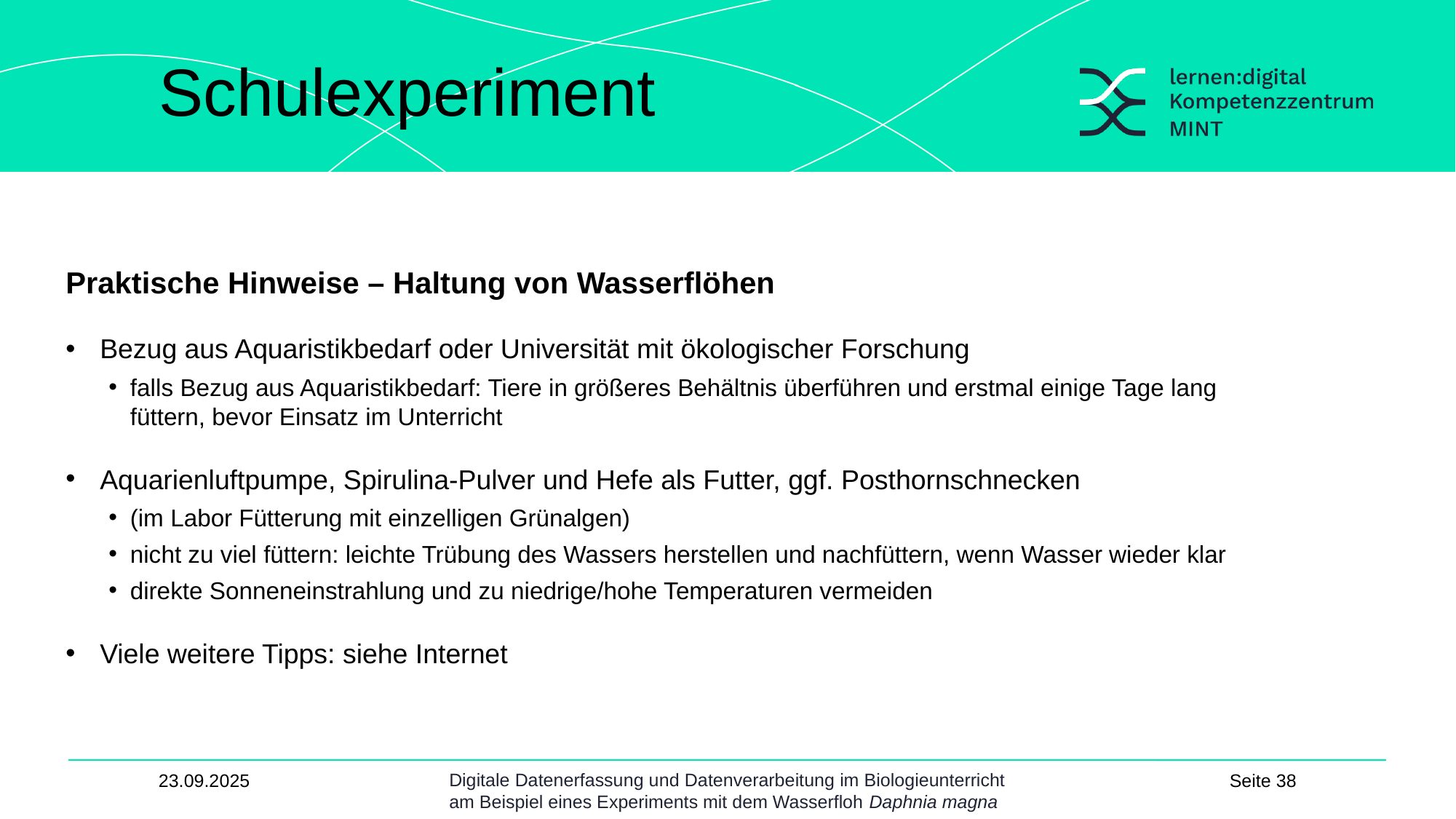

# Schulexperiment
Praktische Hinweise – Haltung von Wasserflöhen
Bezug aus Aquaristikbedarf oder Universität mit ökologischer Forschung
falls Bezug aus Aquaristikbedarf: Tiere in größeres Behältnis überführen und erstmal einige Tage lang füttern, bevor Einsatz im Unterricht
Aquarienluftpumpe, Spirulina-Pulver und Hefe als Futter, ggf. Posthornschnecken
(im Labor Fütterung mit einzelligen Grünalgen)
nicht zu viel füttern: leichte Trübung des Wassers herstellen und nachfüttern, wenn Wasser wieder klar
direkte Sonneneinstrahlung und zu niedrige/hohe Temperaturen vermeiden
Viele weitere Tipps: siehe Internet
23.09.2025
Seite 38